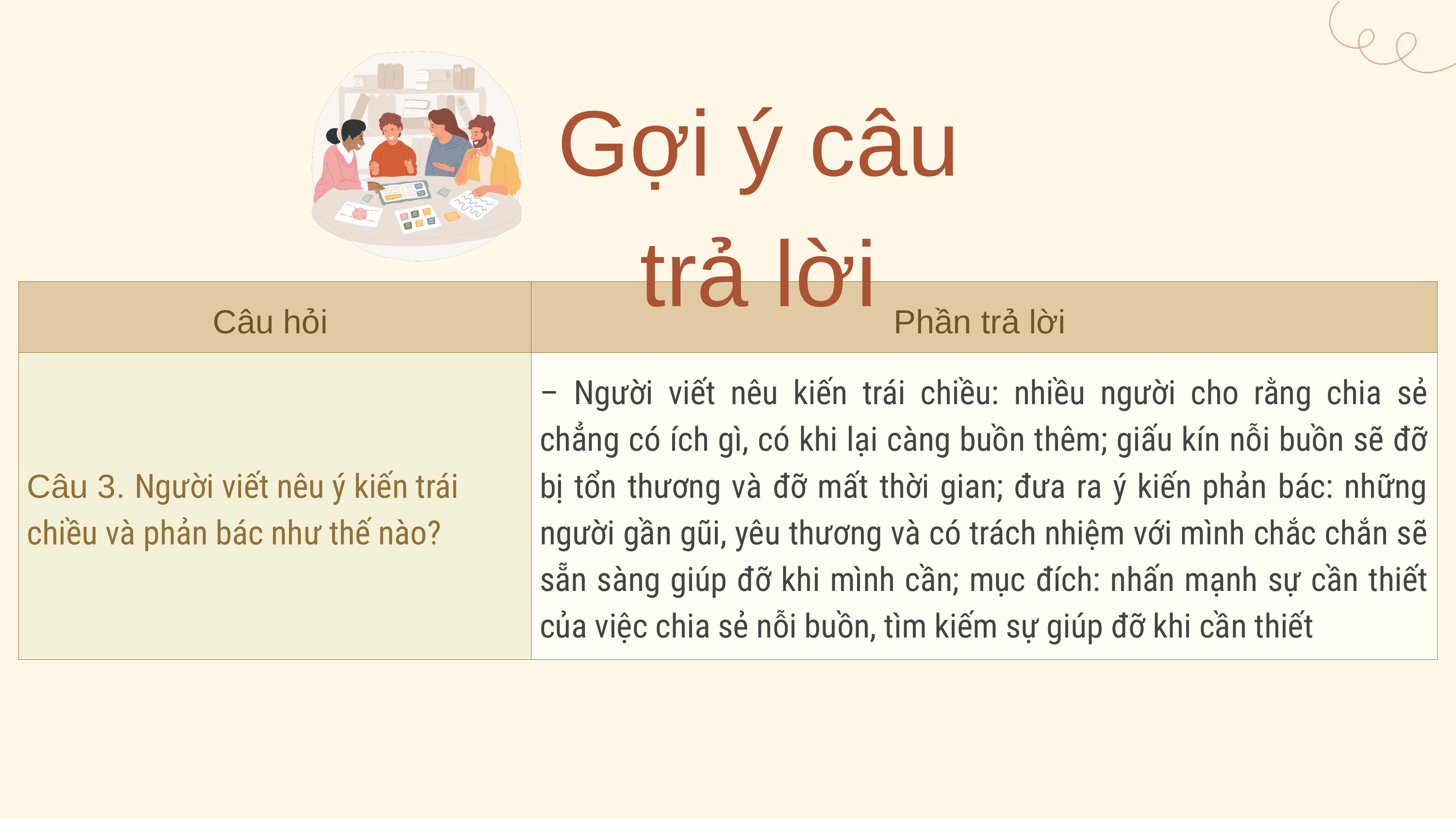

Gợi ý câu trả lời
| Câu hỏi | Phần trả lời |
| --- | --- |
| Câu 3. Người viết nêu ý kiến trái chiều và phản bác như thế nào? | – Người viết nêu kiến trái chiều: nhiều người cho rằng chia sẻ chẳng có ích gì, có khi lại càng buồn thêm; giấu kín nỗi buồn sẽ đỡ bị tổn thương và đỡ mất thời gian; đưa ra ý kiến phản bác: những người gần gũi, yêu thương và có trách nhiệm với mình chắc chắn sẽ sẵn sàng giúp đỡ khi mình cần; mục đích: nhấn mạnh sự cần thiết của việc chia sẻ nỗi buồn, tìm kiếm sự giúp đỡ khi cần thiết |